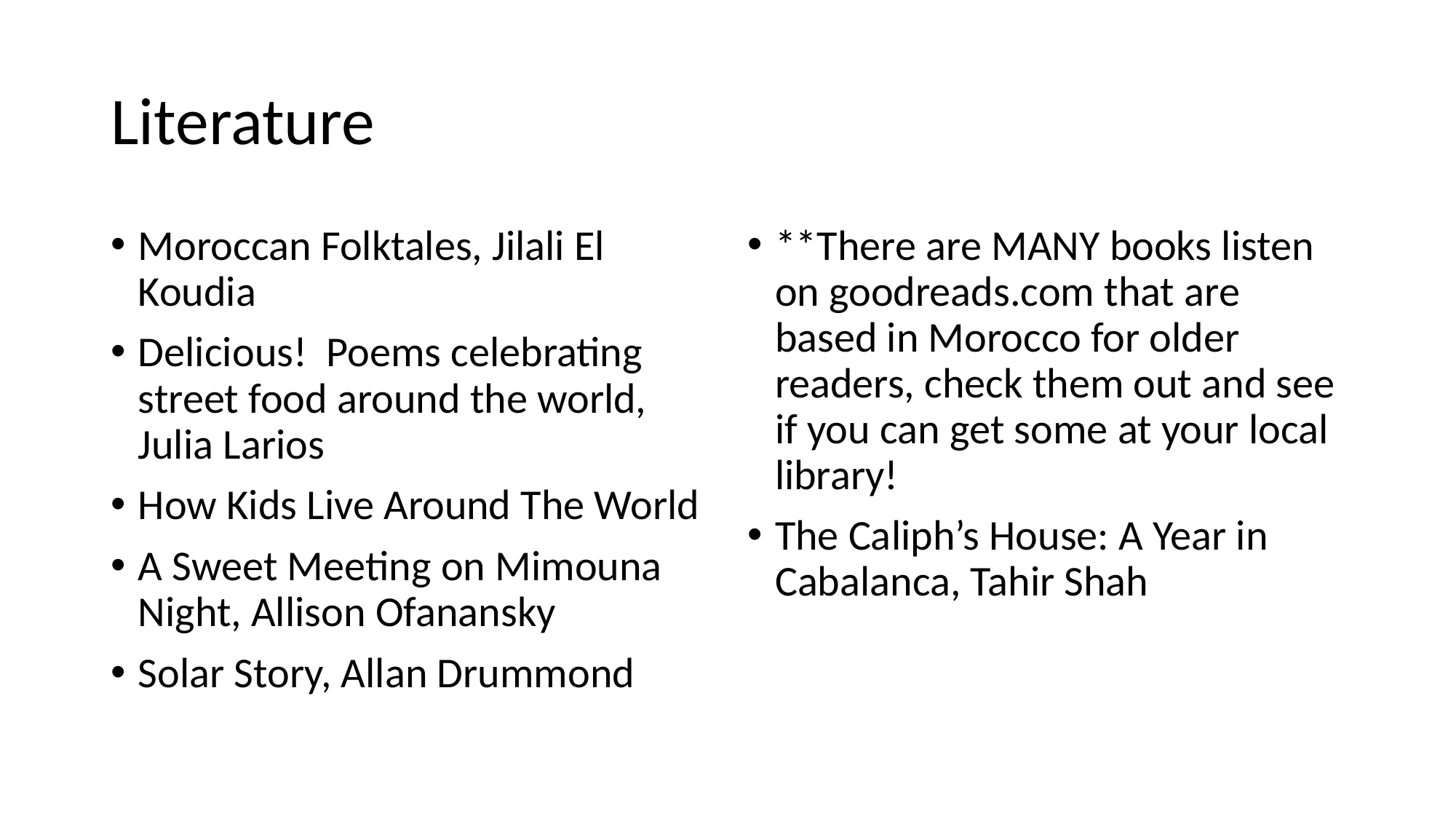

# Literature
Moroccan Folktales, Jilali El Koudia
Delicious!  Poems celebrating street food around the world, Julia Larios
How Kids Live Around The World
A Sweet Meeting on Mimouna Night, Allison Ofanansky
Solar Story, Allan Drummond
**There are MANY books listen on goodreads.com that are based in Morocco for older readers, check them out and see if you can get some at your local library!
The Caliph’s House: A Year in Cabalanca, Tahir Shah